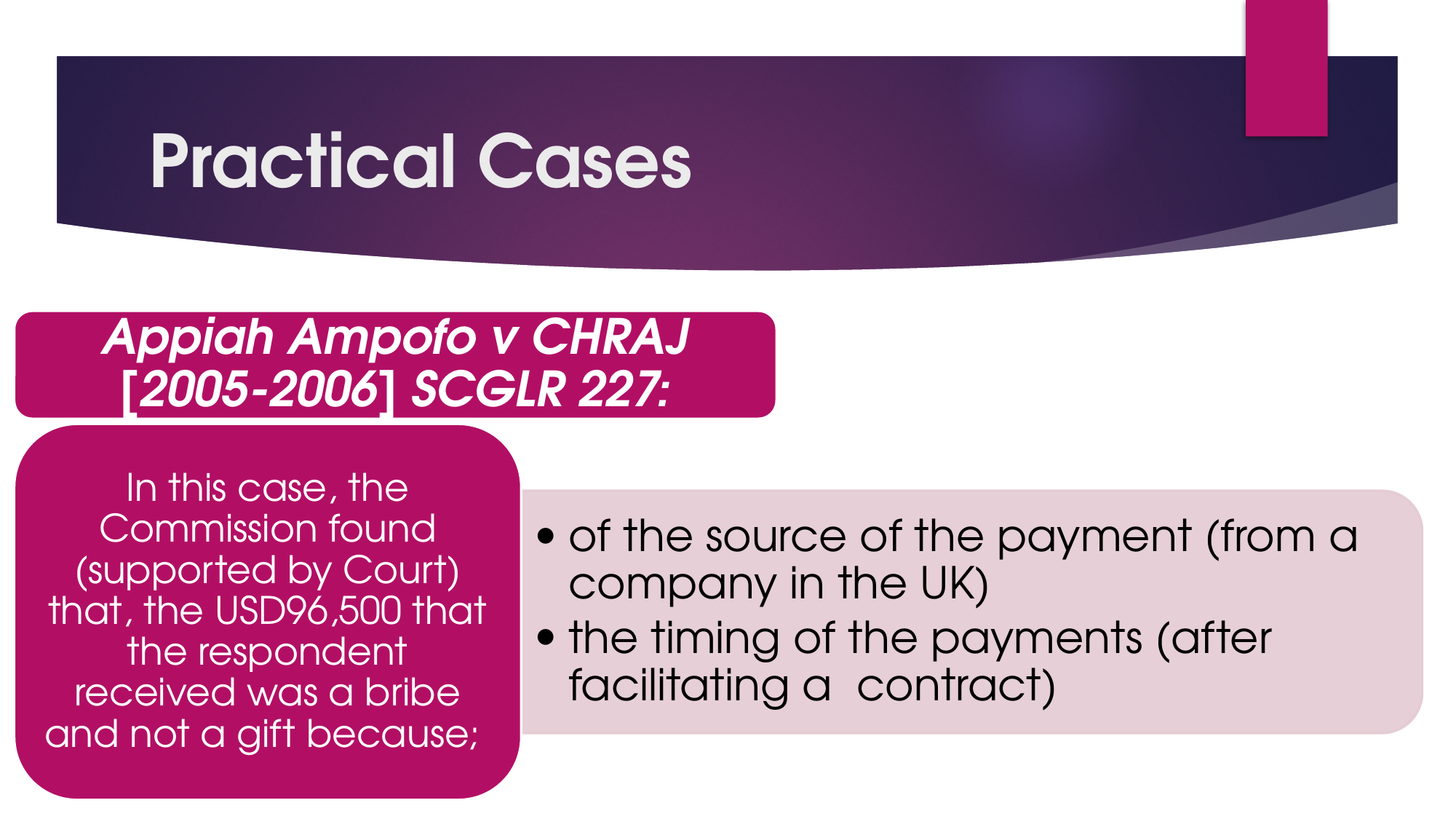

# Practical Cases

Appiah Ampofo v CHRAJ [2005-2006] SCGLR 227:

In this case, the Commission found (supported by Court) that, the USD96,500 that the respondent received was a bribe and not a gift because;
of the source of the payment (from a company in the UK)
the timing of the payments (after facilitating a  contract)